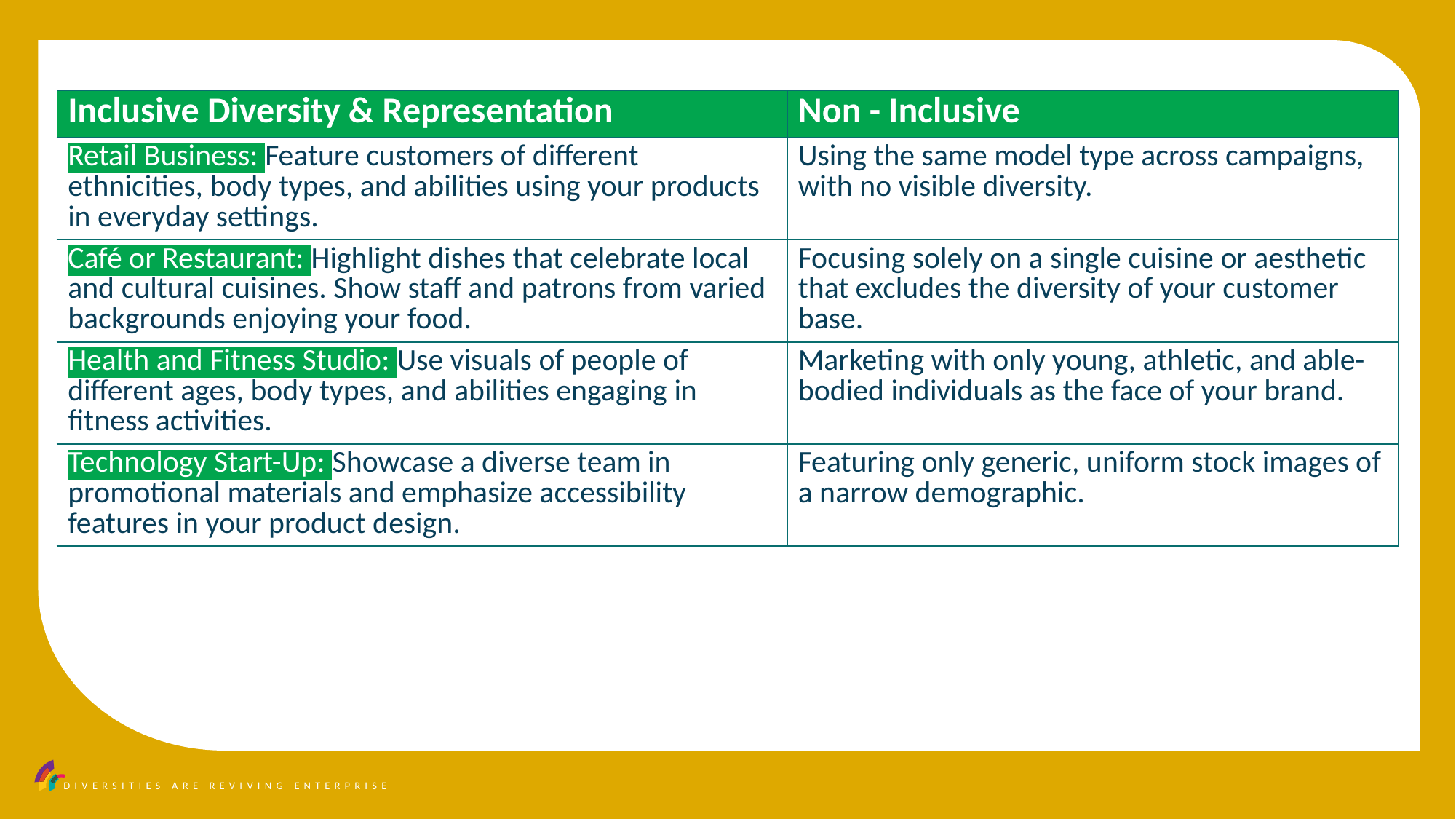

| Inclusive Diversity & Representation | Non - Inclusive |
| --- | --- |
| Retail Business: Feature customers of different ethnicities, body types, and abilities using your products in everyday settings. | Using the same model type across campaigns, with no visible diversity. |
| Café or Restaurant: Highlight dishes that celebrate local and cultural cuisines. Show staff and patrons from varied backgrounds enjoying your food. | Focusing solely on a single cuisine or aesthetic that excludes the diversity of your customer base. |
| Health and Fitness Studio: Use visuals of people of different ages, body types, and abilities engaging in fitness activities. | Marketing with only young, athletic, and able-bodied individuals as the face of your brand. |
| Technology Start-Up: Showcase a diverse team in promotional materials and emphasize accessibility features in your product design. | Featuring only generic, uniform stock images of a narrow demographic. |